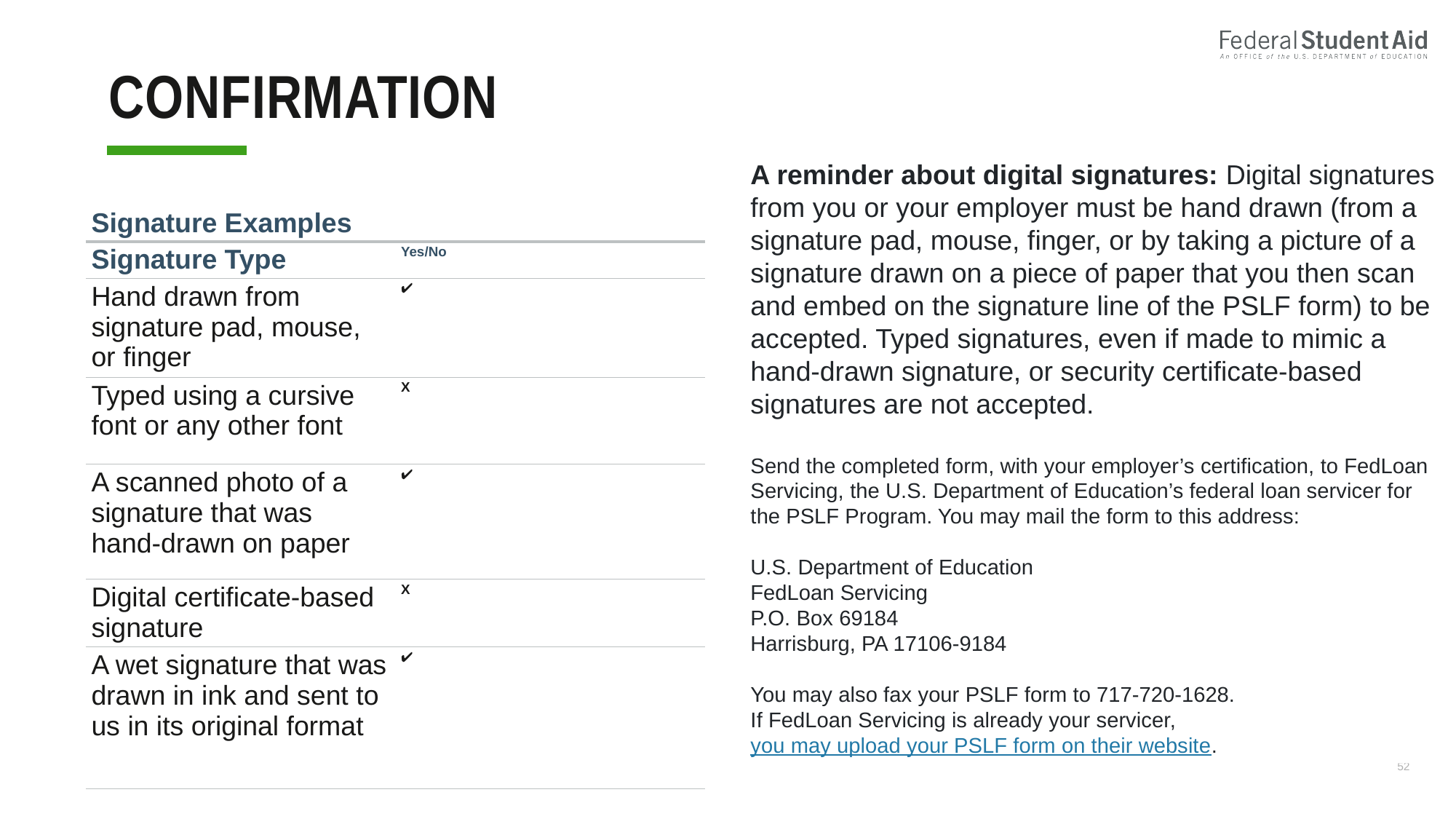

# confirmation
A reminder about digital signatures: Digital signatures from you or your employer must be hand drawn (from a signature pad, mouse, finger, or by taking a picture of a signature drawn on a piece of paper that you then scan and embed on the signature line of the PSLF form) to be accepted. Typed signatures, even if made to mimic a hand-drawn signature, or security certificate-based signatures are not accepted.

Send the completed form, with your employer’s certification, to FedLoan Servicing, the U.S. Department of Education’s federal loan servicer for the PSLF Program. You may mail the form to this address:

U.S. Department of Education
FedLoan Servicing
P.O. Box 69184
Harrisburg, PA 17106-9184
You may also fax your PSLF form to 717-720-1628.
If FedLoan Servicing is already your servicer, you may upload your PSLF form on their website.
| Signature Examples |  |
| --- | --- |
| Signature Type | Yes/No |
| Hand drawn from signature pad, mouse, or finger | ✔ |
| Typed using a cursive font or any other font | X |
| A scanned photo of a signature that was hand-drawn on paper | ✔ |
| Digital certificate-based signature | X |
| A wet signature that was drawn in ink and sent to us in its original format | ✔ |
52